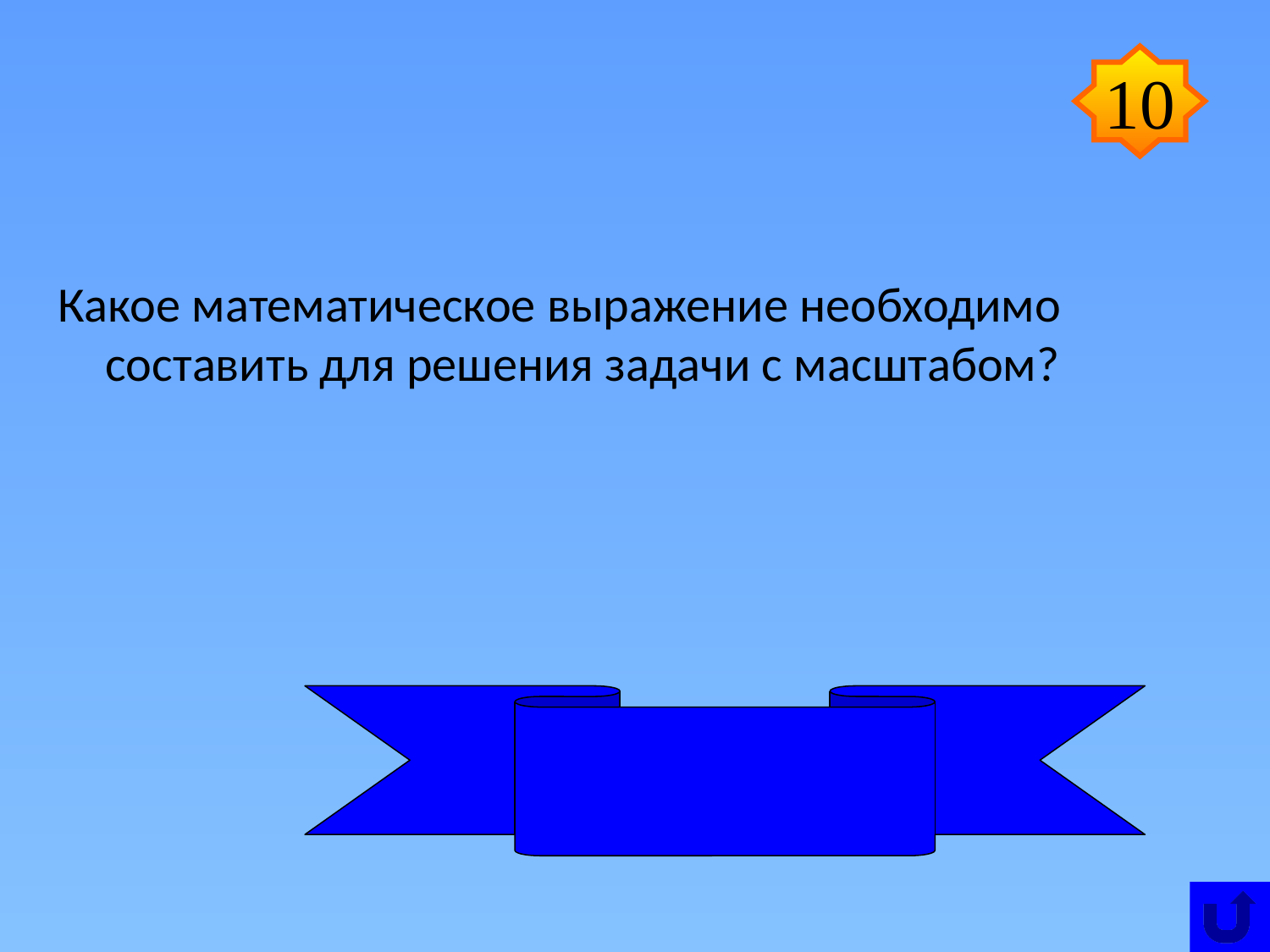

10
Какое математическое выражение необходимо составить для решения задачи с масштабом?

                                                   Пропорцию